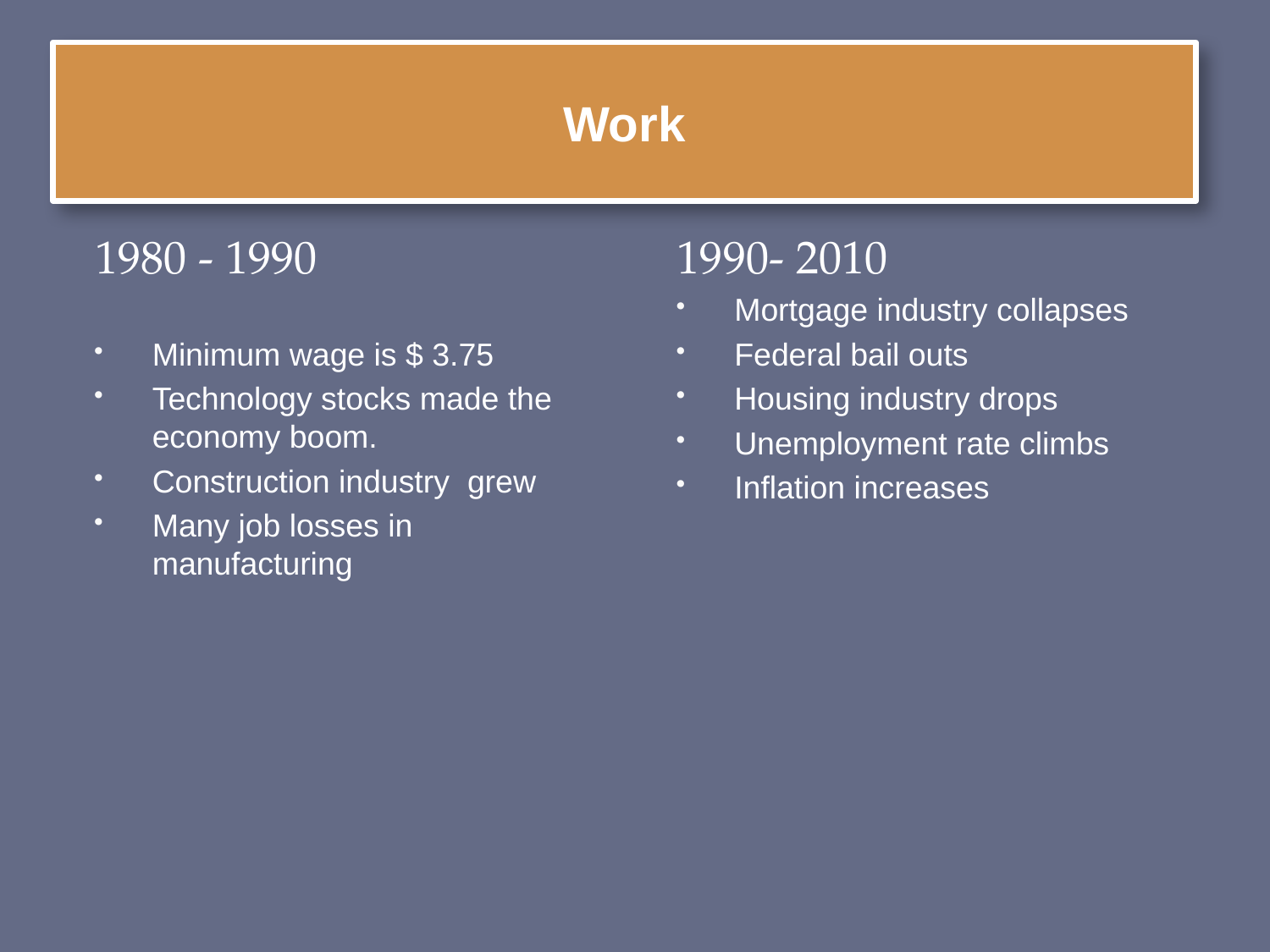

# Work
1980 - 1990

Minimum wage is $ 3.75
Technology stocks made the economy boom.
Construction industry  grew
Many job losses in manufacturing
1990- 2010
Mortgage industry collapses
Federal bail outs
Housing industry drops
Unemployment rate climbs
Inflation increases